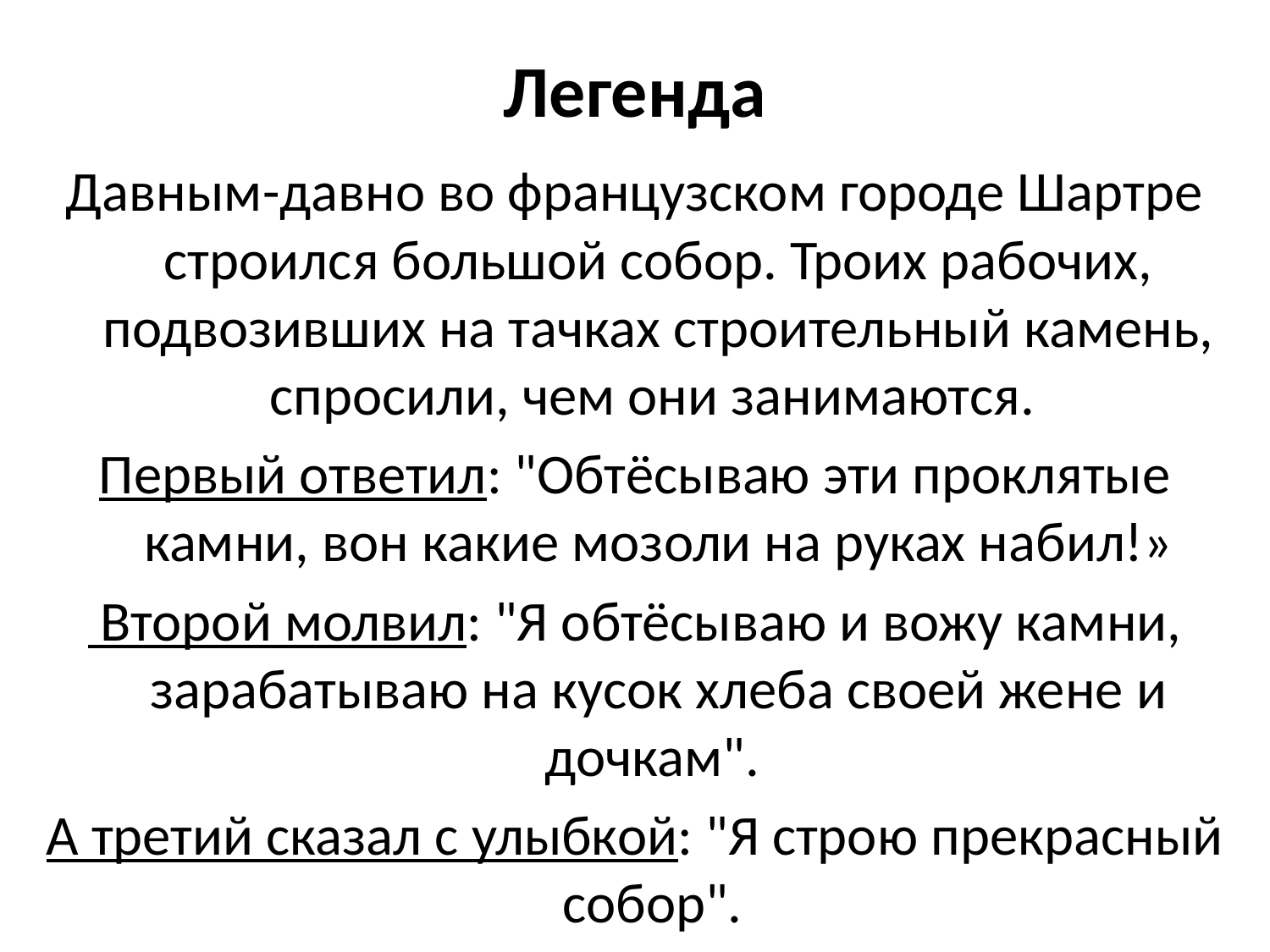

# Легенда
Давным-давно во французском городе Шартре строился большой собор. Троих рабочих, подвозивших на тачках строительный камень, спросили, чем они занимаются.
Первый ответил: "Обтёсываю эти проклятые камни, вон какие мозоли на руках набил!»
 Второй молвил: "Я обтёсываю и вожу камни, зарабатываю на кусок хлеба своей жене и дочкам".
А третий сказал с улыбкой: "Я строю прекрасный собор".